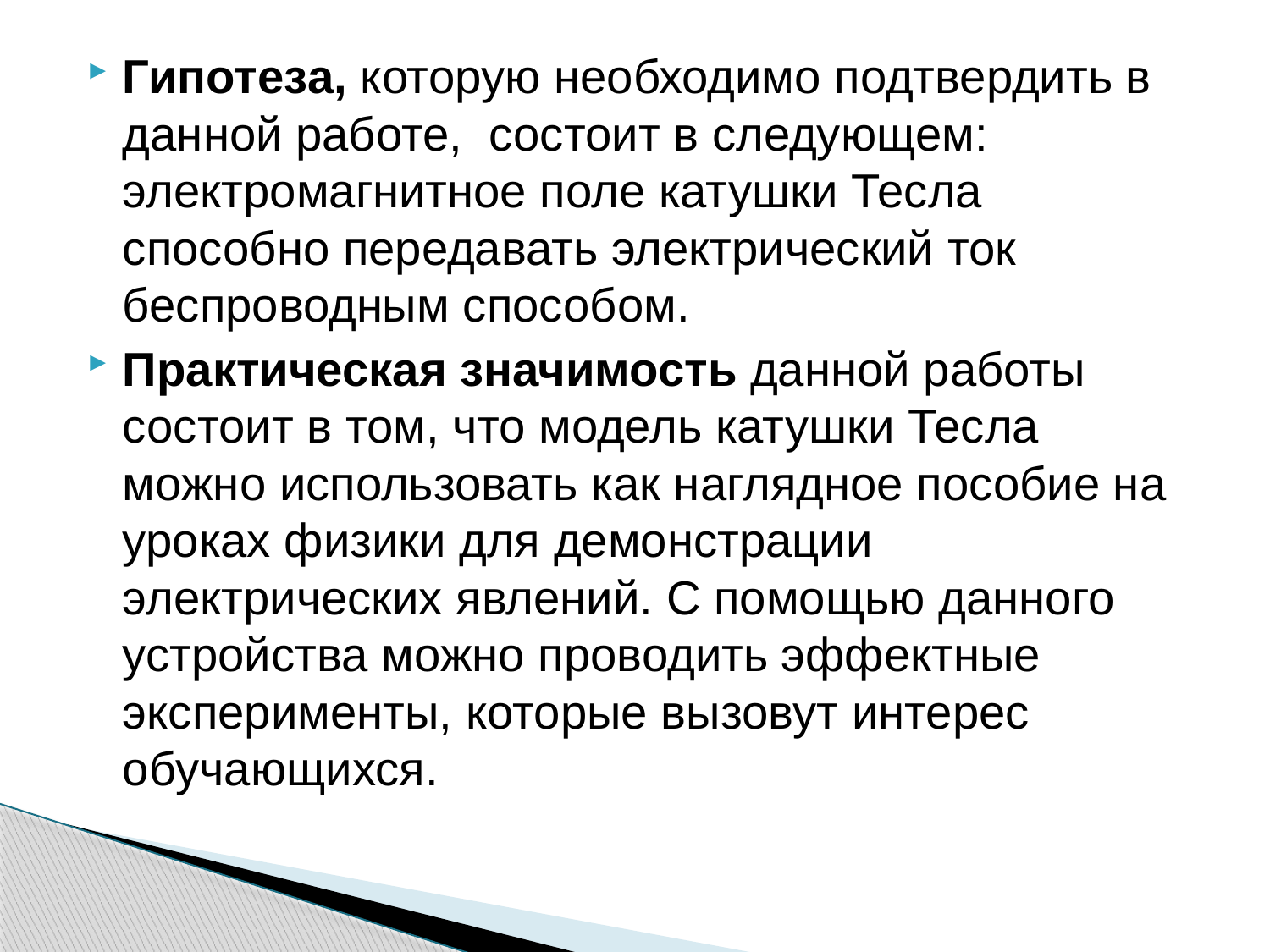

Гипотеза, которую необходимо подтвердить в данной работе,  состоит в следующем: электромагнитное поле катушки Тесла способно передавать электрический ток беспроводным способом.
Практическая значимость данной работы состоит в том, что модель катушки Тесла можно использовать как наглядное пособие на уроках физики для демонстрации электрических явлений. С помощью данного устройства можно проводить эффектные эксперименты, которые вызовут интерес обучающихся.